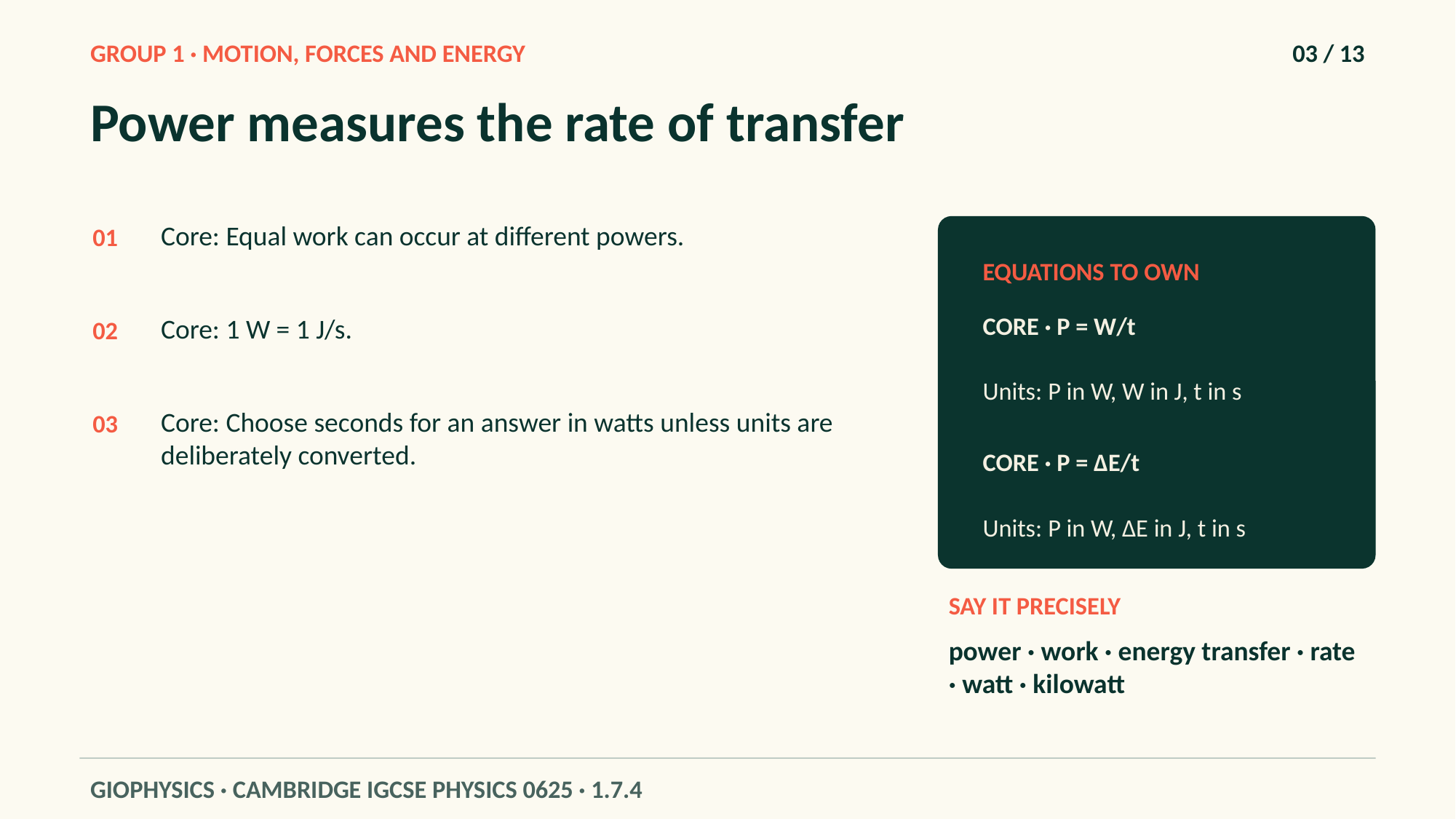

GROUP 1 · MOTION, FORCES AND ENERGY
03 / 13
Power measures the rate of transfer
Core: Equal work can occur at different powers.
01

EQUATIONS TO OWN
CORE · P = W/t
Core: 1 W = 1 J/s.
02
Units: P in W, W in J, t in s
Core: Choose seconds for an answer in watts unless units are deliberately converted.
03
CORE · P = ΔE/t
Units: P in W, ΔE in J, t in s
SAY IT PRECISELY
power · work · energy transfer · rate · watt · kilowatt

GIOPHYSICS · CAMBRIDGE IGCSE PHYSICS 0625 · 1.7.4